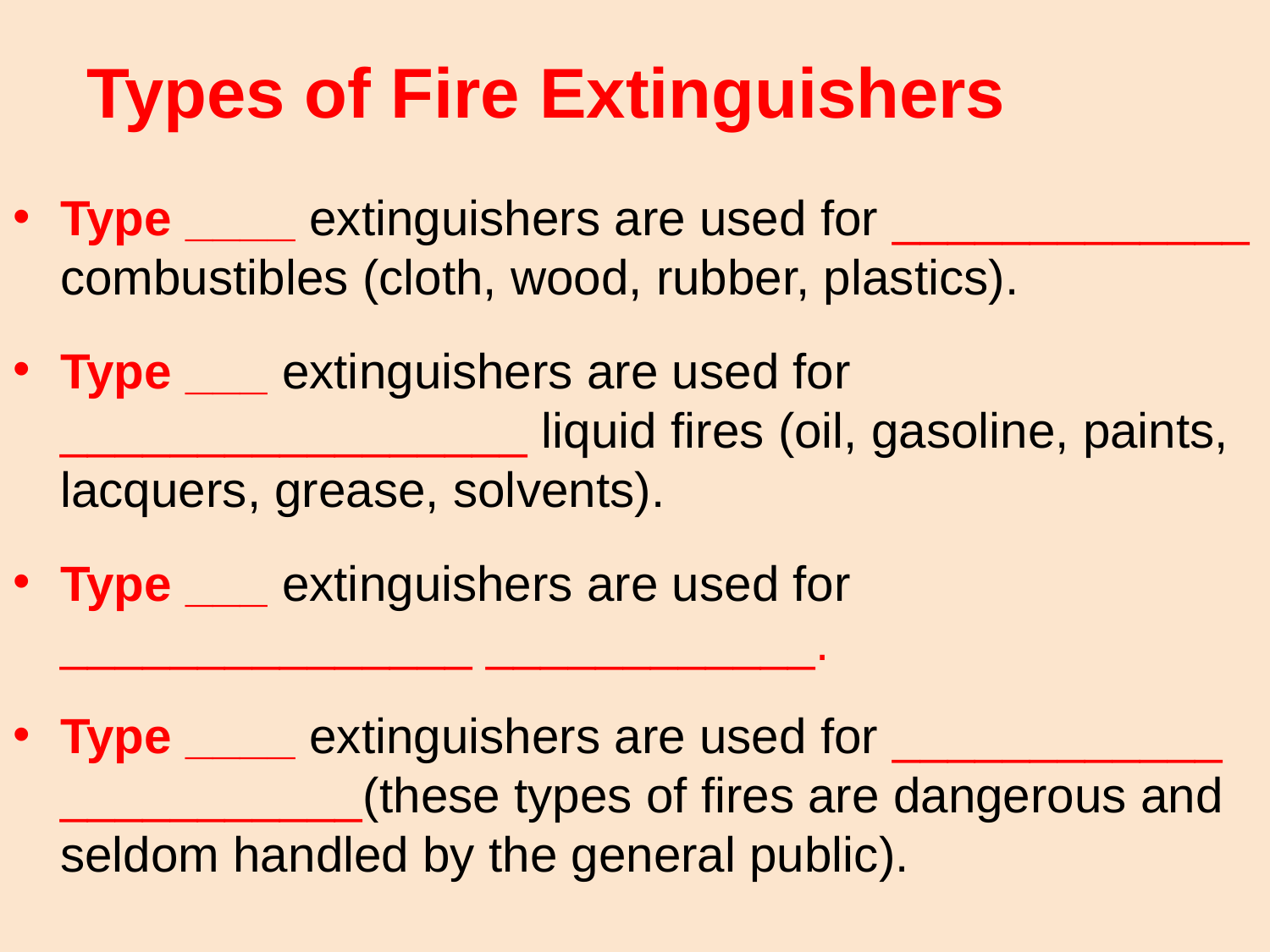

# Types of Fire Extinguishers
Type ____ extinguishers are used for _____________ combustibles (cloth, wood, rubber, plastics).

Type ___ extinguishers are used for _________________ liquid fires (oil, gasoline, paints, lacquers, grease, solvents).

Type ___ extinguishers are used for _______________ ____________.

Type ____ extinguishers are used for ____________ ___________(these types of fires are dangerous and seldom handled by the general public).